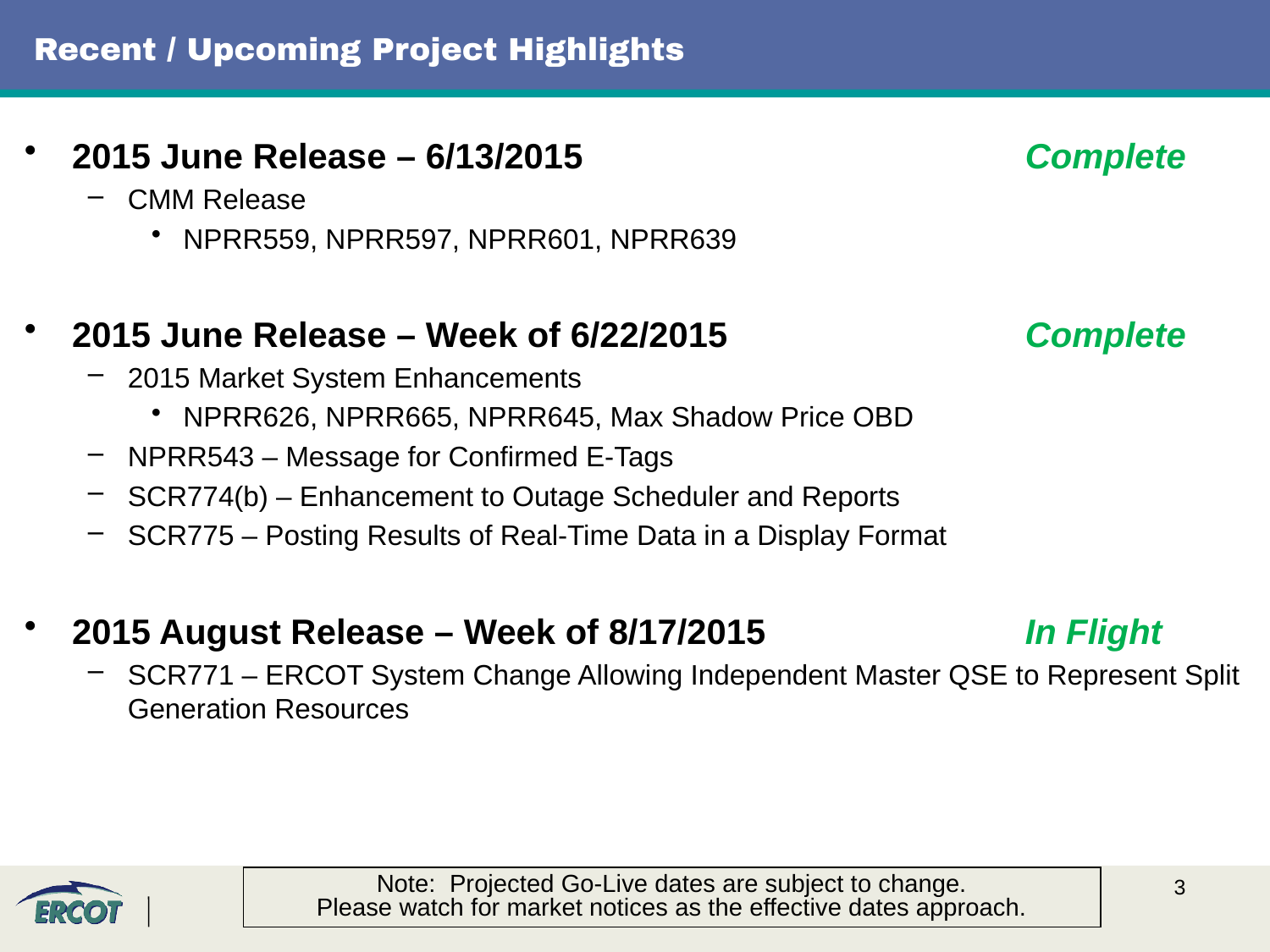

# Recent / Upcoming Project Highlights
2015 June Release – 6/13/2015	Complete
CMM Release
NPRR559, NPRR597, NPRR601, NPRR639

2015 June Release – Week of 6/22/2015	Complete
2015 Market System Enhancements
NPRR626, NPRR665, NPRR645, Max Shadow Price OBD
NPRR543 – Message for Confirmed E-Tags
SCR774(b) – Enhancement to Outage Scheduler and Reports
SCR775 – Posting Results of Real-Time Data in a Display Format

2015 August Release – Week of 8/17/2015	In Flight
SCR771 – ERCOT System Change Allowing Independent Master QSE to Represent Split Generation Resources
Note:  Projected Go-Live dates are subject to change.
Please watch for market notices as the effective dates approach.